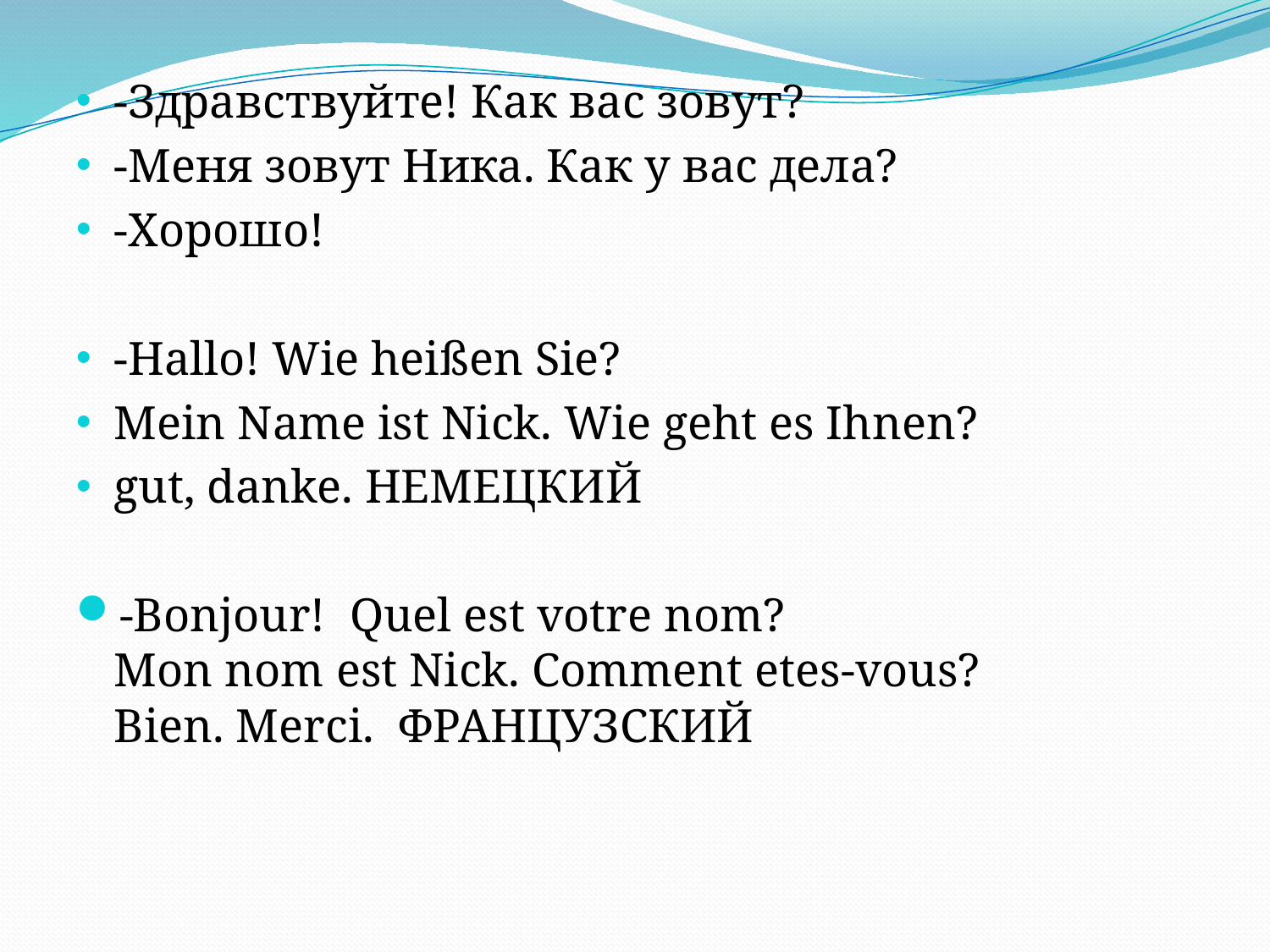

-Здравствуйте! Как вас зовут?
-Меня зовут Ника. Как у вас дела?
-Хорошо!

-Hallo! Wie heißen Sie?
Mein Name ist Nick. Wie geht es Ihnen?
gut, danke. НЕМЕЦКИЙ

-Bonjour!  Quel est votre nom?
Mon nom est Nick. Comment etes-vous?
Bien. Merci.  ФРАНЦУЗСКИЙ